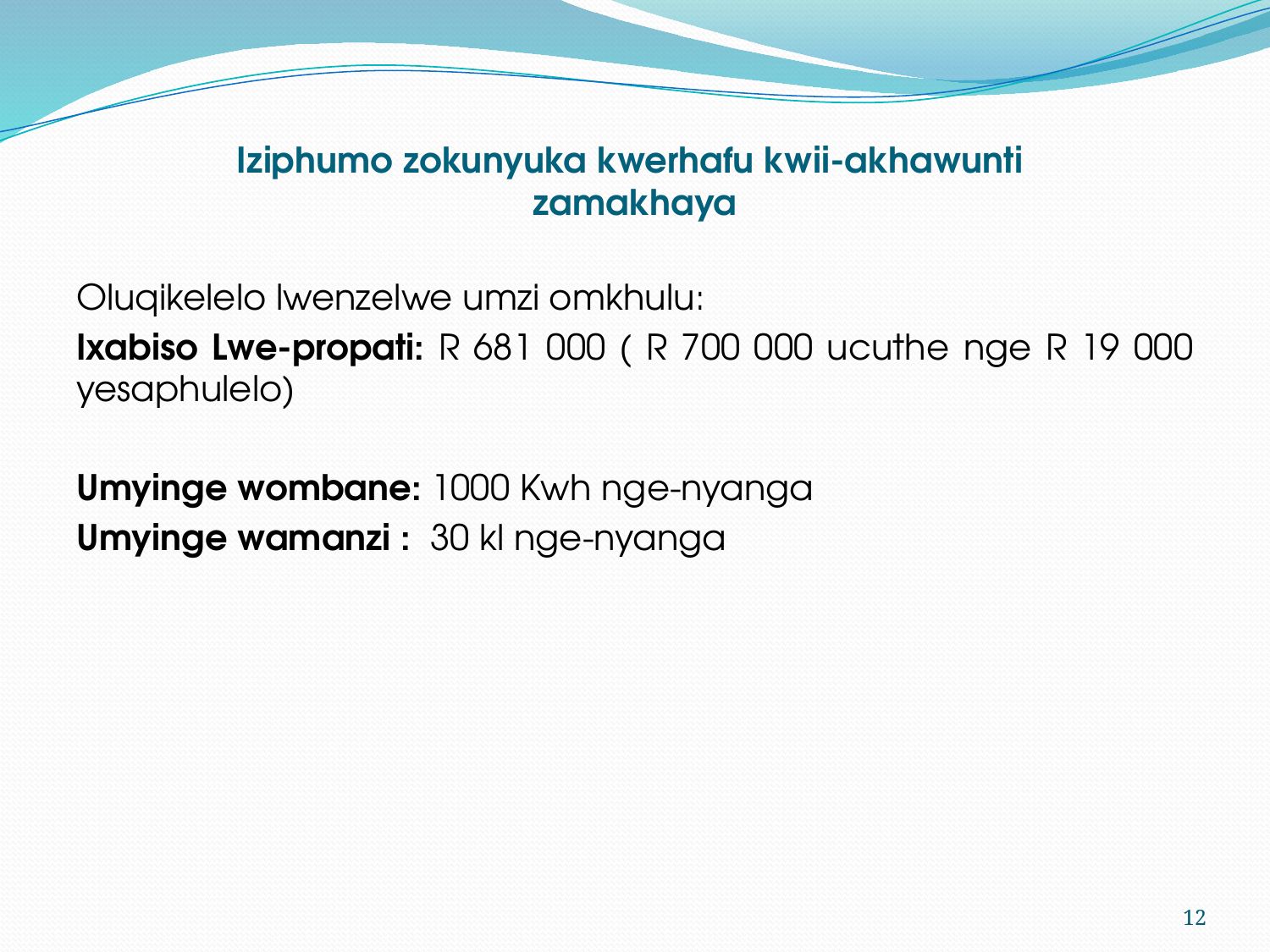

# Iziphumo zokunyuka kwerhafu kwii-akhawunti zamakhaya
Oluqikelelo lwenzelwe umzi omkhulu:
Ixabiso Lwe-propati: R 681 000 ( R 700 000 ucuthe nge R 19 000 yesaphulelo)

Umyinge wombane: 1000 Kwh nge-nyanga
Umyinge wamanzi :  30 kl nge-nyanga

12